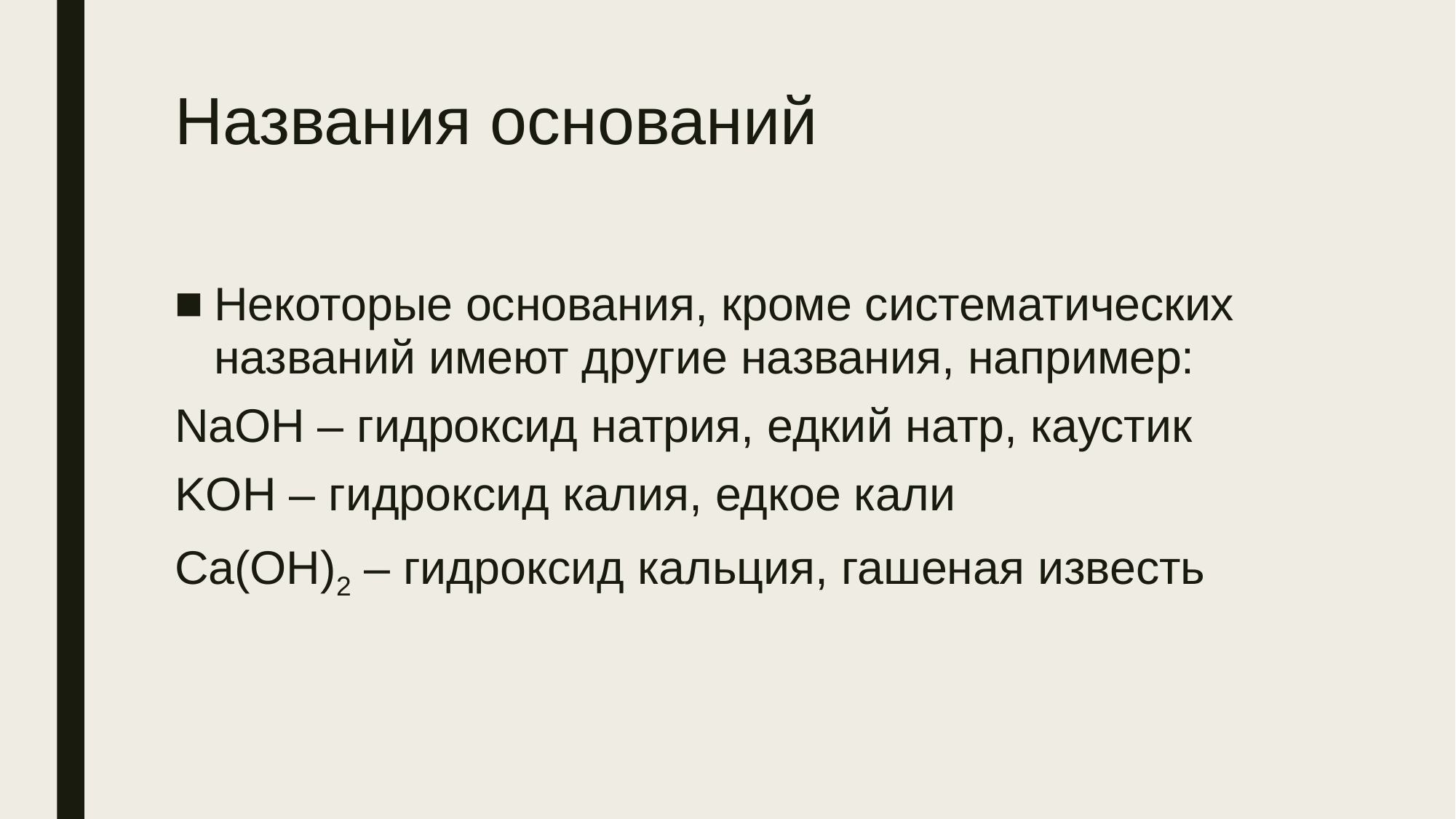

# Названия оснований
Некоторые основания, кроме систематических названий имеют другие названия, например:
NaOH – гидроксид натрия, едкий натр, каустик
KOH – гидроксид калия, едкое кали
Ca(OH)2 – гидроксид кальция, гашеная известь